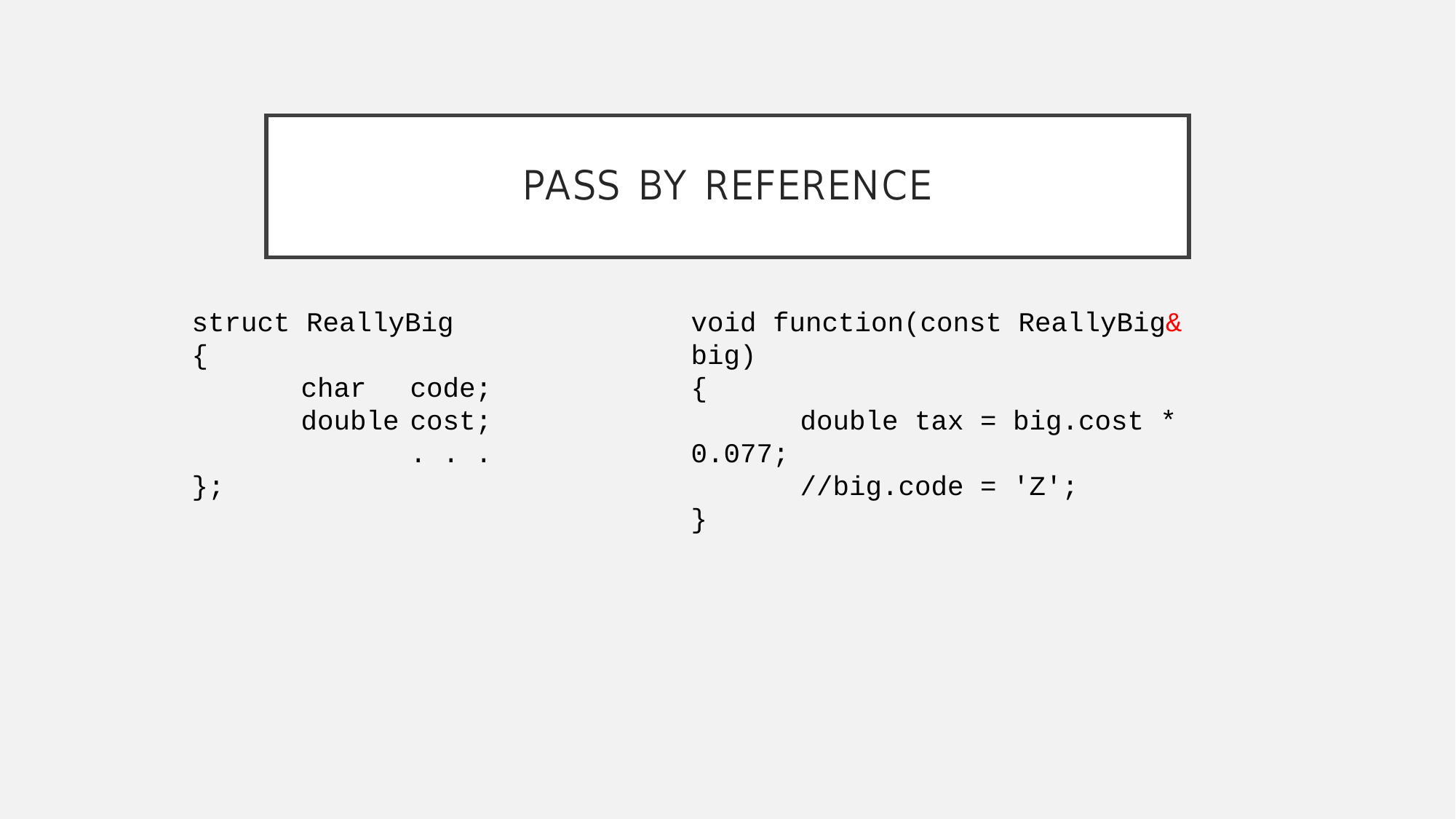

# Pass By Reference
struct ReallyBig
{
	char	code;
	double	cost;
		. . .
};
void function(const ReallyBig& big)
{
	double tax = big.cost * 0.077;
	//big.code = 'Z';
}